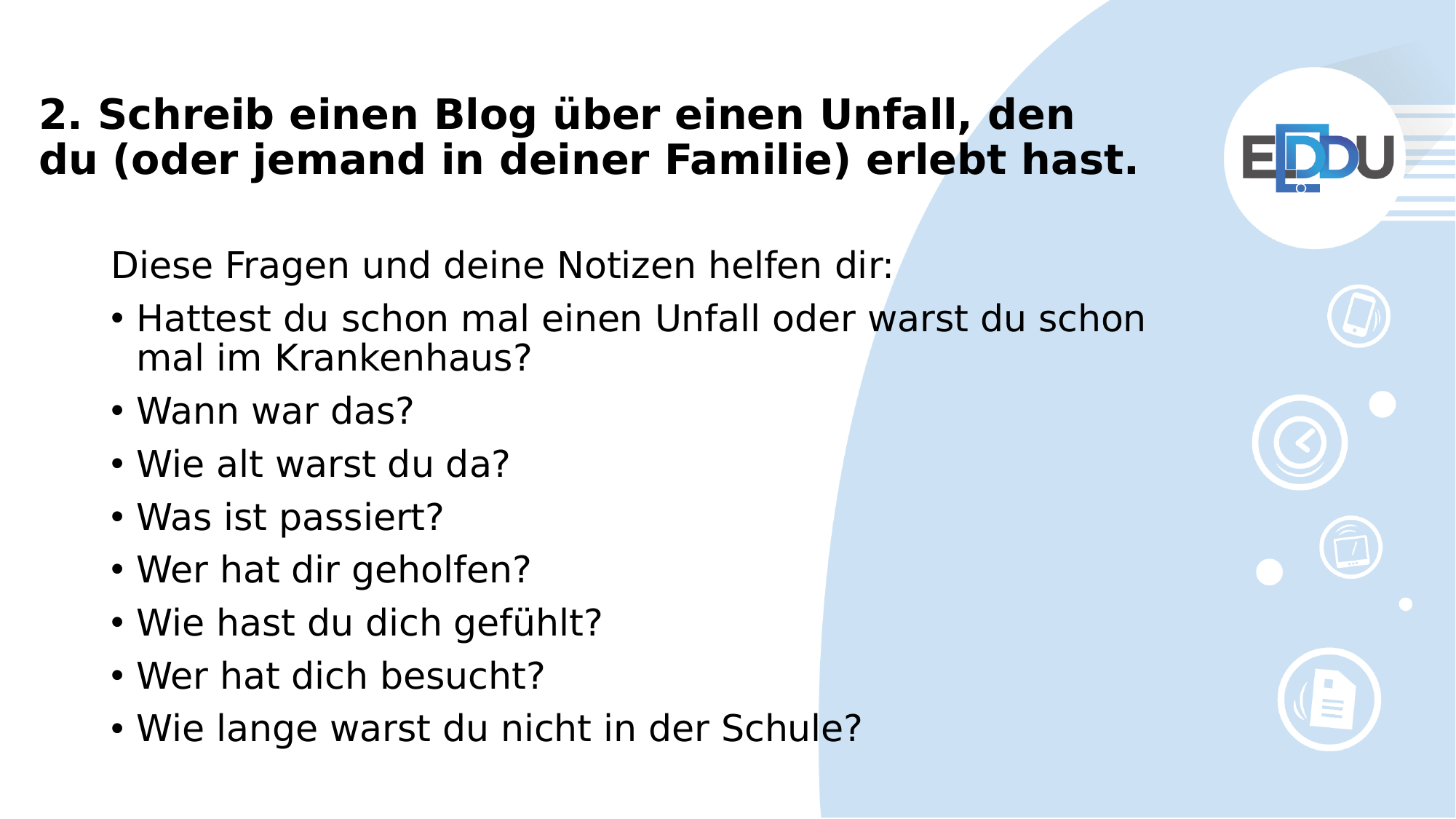

# 2. Schreib einen Blog über einen Unfall, den du (oder jemand in deiner Familie) erlebt hast.
Diese Fragen und deine Notizen helfen dir:
Hattest du schon mal einen Unfall oder warst du schon mal im Krankenhaus?
Wann war das?
Wie alt warst du da?
Was ist passiert?
Wer hat dir geholfen?
Wie hast du dich gefühlt?
Wer hat dich besucht?
Wie lange warst du nicht in der Schule?